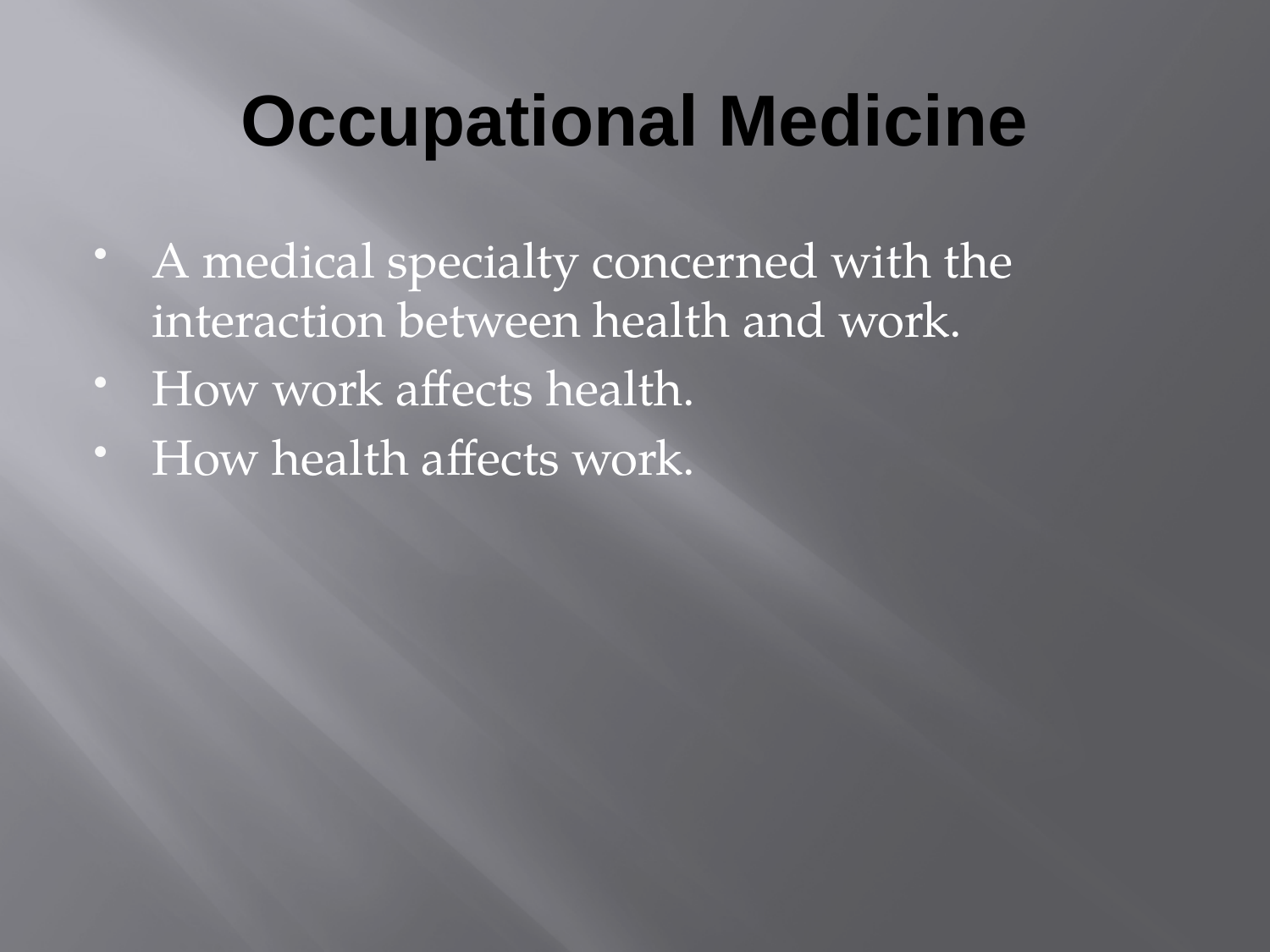

# Occupational Medicine
A medical specialty concerned with the interaction between health and work.
How work affects health.
How health affects work.